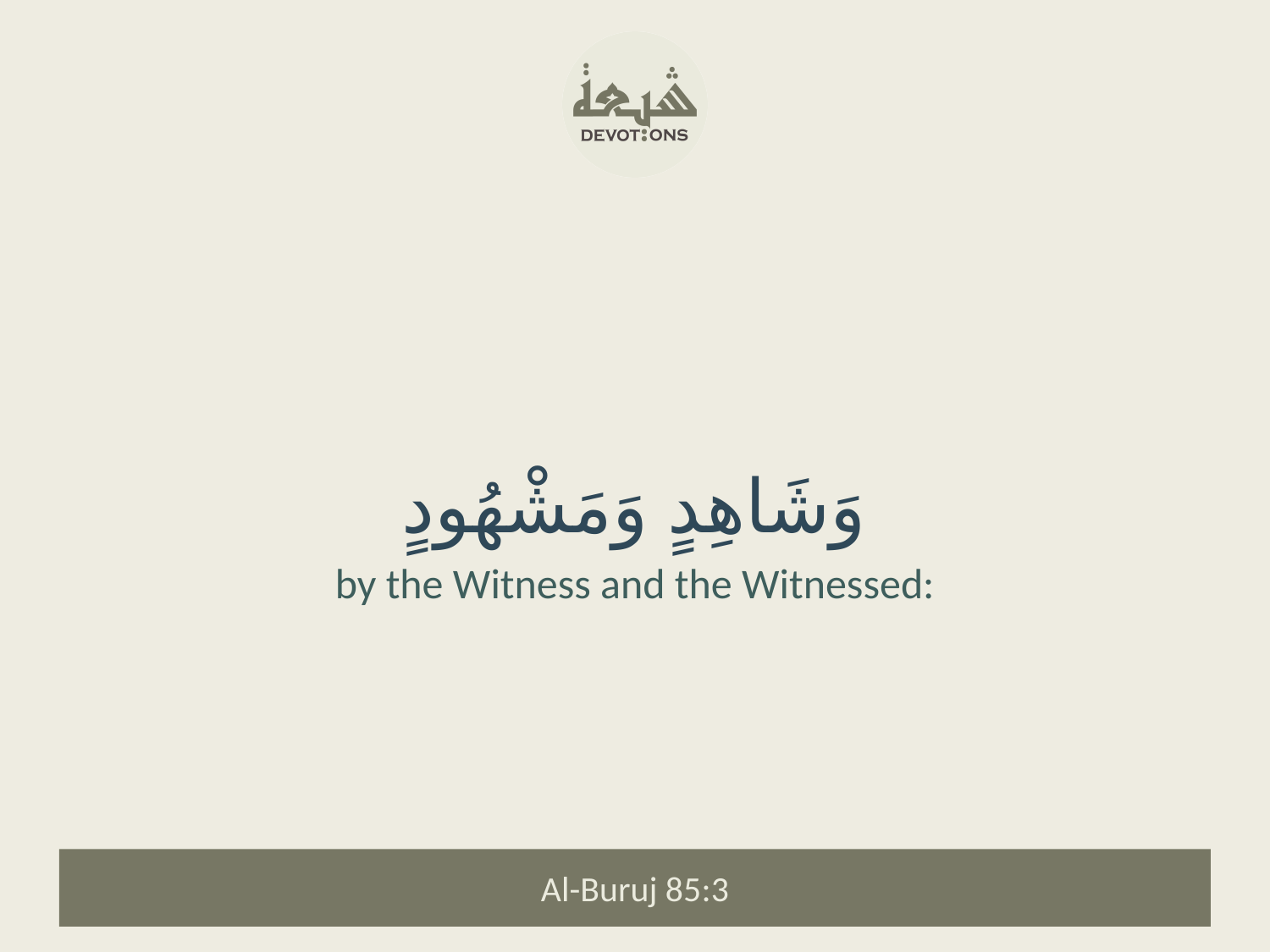

وَشَاهِدٍ وَمَشْهُودٍ
by the Witness and the Witnessed:
Al-Buruj 85:3